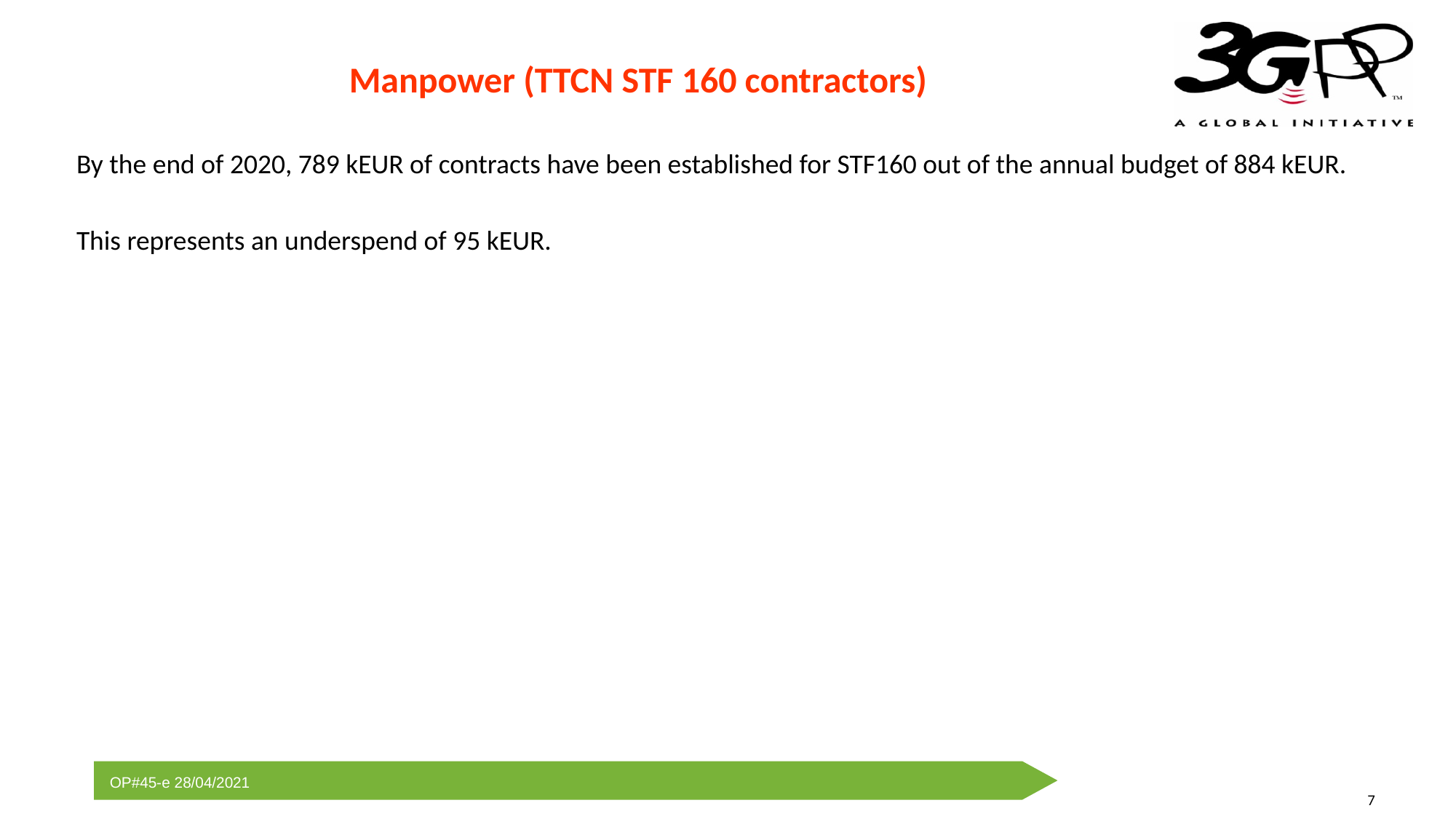

Manpower (TTCN STF 160 contractors)

By the end of 2020, 789 kEUR of contracts have been established for STF160 out of the annual budget of 884 kEUR.

This represents an underspend of 95 kEUR.

|  |
| --- |
|  |
| --- |